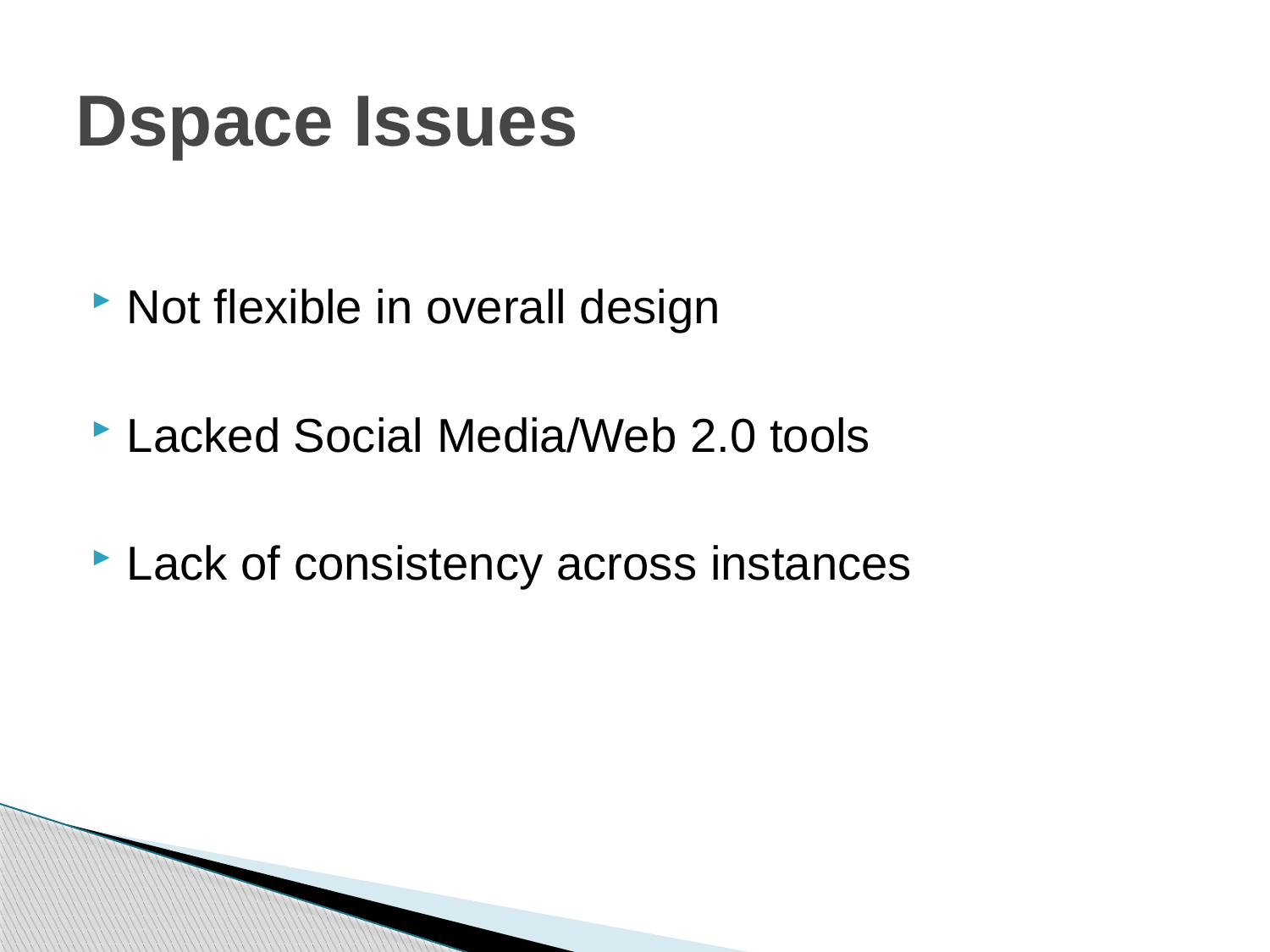

# Dspace Issues

Not flexible in overall design

Lacked Social Media/Web 2.0 tools

Lack of consistency across instances